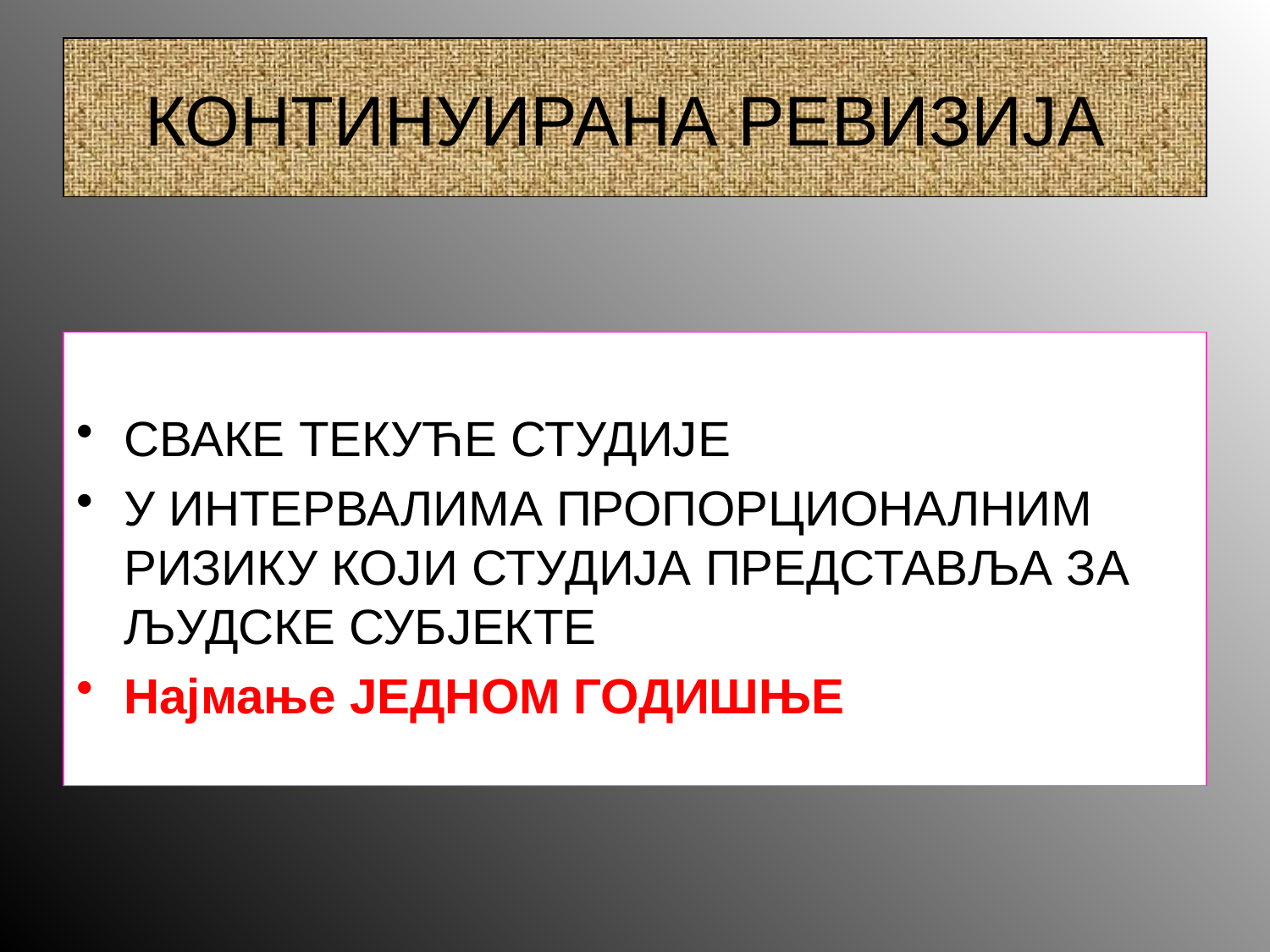

# КОНТИНУИРАНА РЕВИЗИЈА

СВАКЕ ТЕКУЋЕ СТУДИЈЕ
У ИНТЕРВАЛИМА ПРОПОРЦИОНАЛНИМ РИЗИКУ КОЈИ СТУДИЈА ПРЕДСТАВЉА ЗА ЉУДСКЕ СУБЈЕКТЕ
Најмање ЈЕДНОМ ГОДИШЊЕ